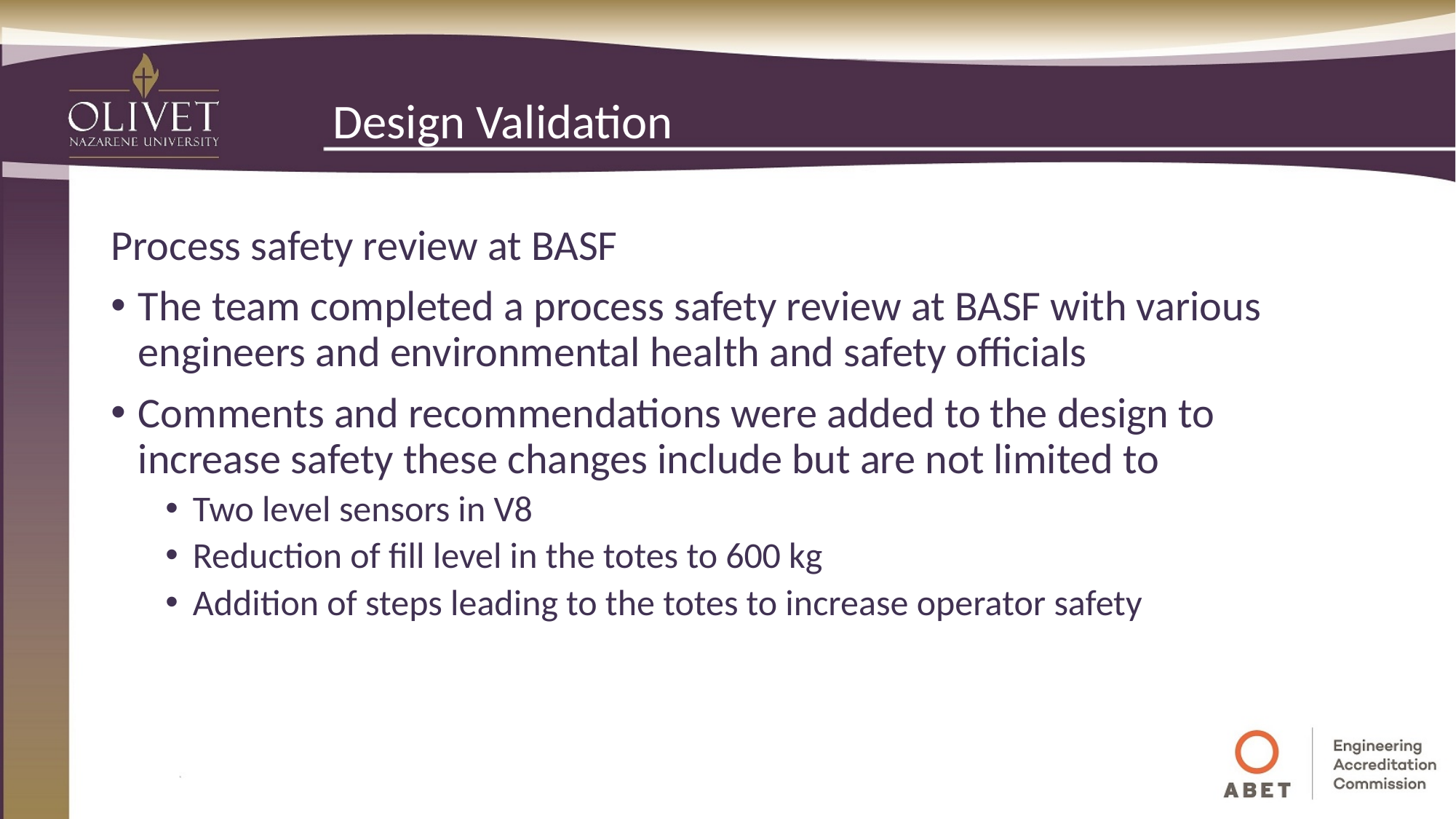

# Design Validation
Process safety review at BASF
The team completed a process safety review at BASF with various engineers and environmental health and safety officials
Comments and recommendations were added to the design to increase safety these changes include but are not limited to
Two level sensors in V8
Reduction of fill level in the totes to 600 kg
Addition of steps leading to the totes to increase operator safety